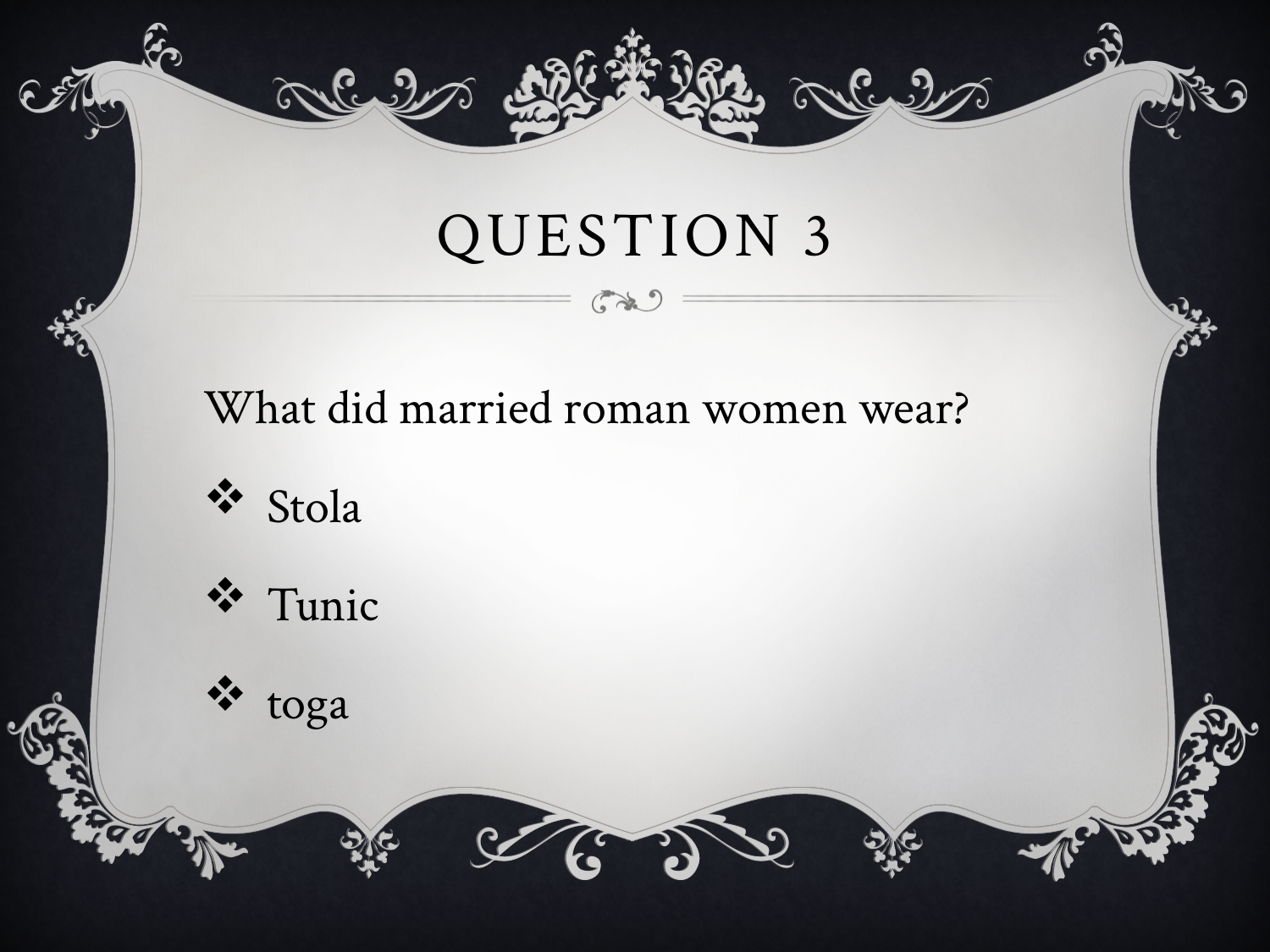

# Question 3
What did married roman women wear?
Stola
Tunic
toga